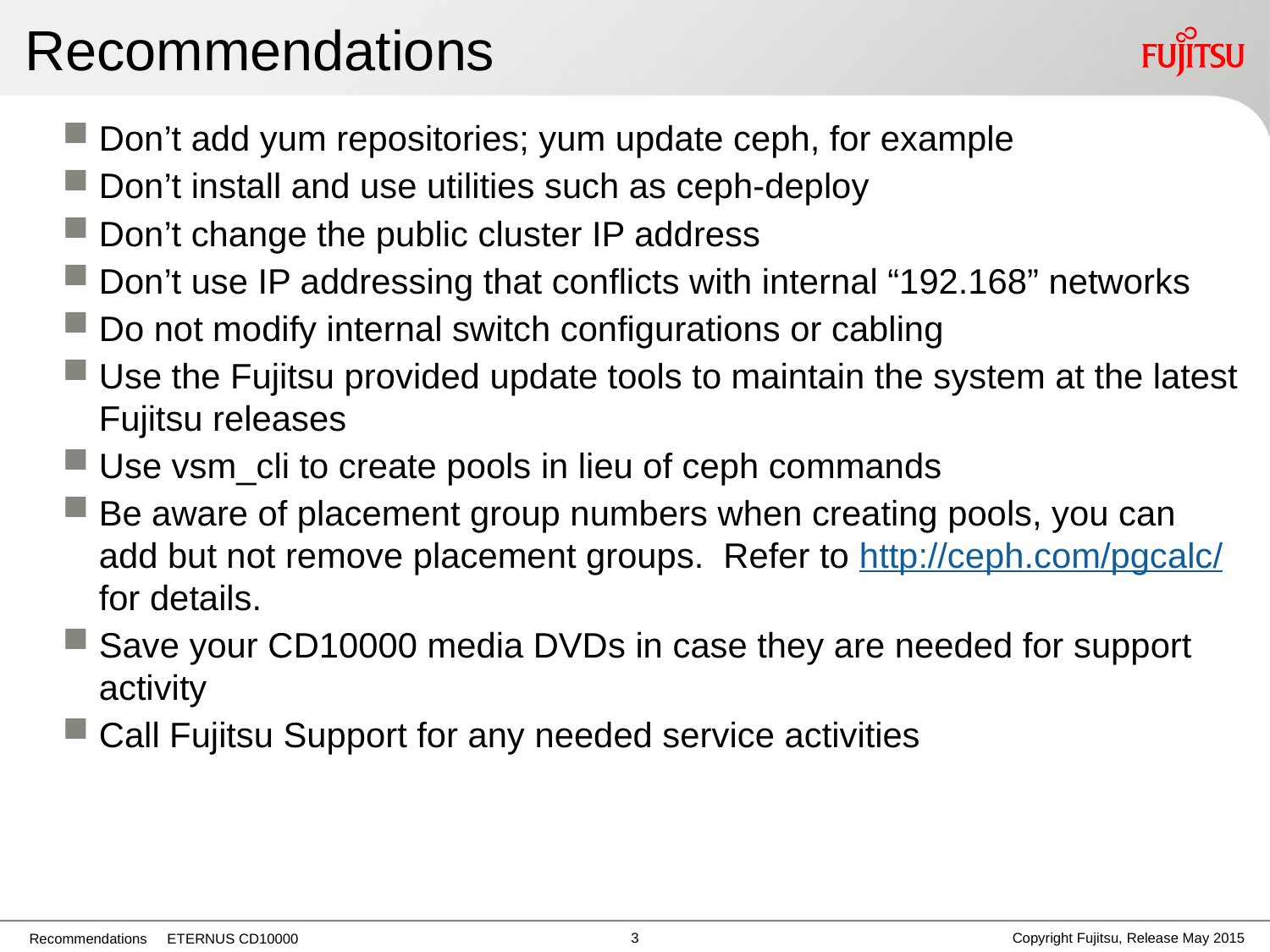

# Recommendations
Don’t add yum repositories; yum update ceph, for example
Don’t install and use utilities such as ceph-deploy
Don’t change the public cluster IP address
Don’t use IP addressing that conflicts with internal “192.168” networks
Do not modify internal switch configurations or cabling
Use the Fujitsu provided update tools to maintain the system at the latest Fujitsu releases
Use vsm_cli to create pools in lieu of ceph commands
Be aware of placement group numbers when creating pools, you can add but not remove placement groups.  Refer to http://ceph.com/pgcalc/ for details.
Save your CD10000 media DVDs in case they are needed for support activity
Call Fujitsu Support for any needed service activities
3
Copyright Fujitsu, Release May 2015
Recommendations     ETERNUS CD10000